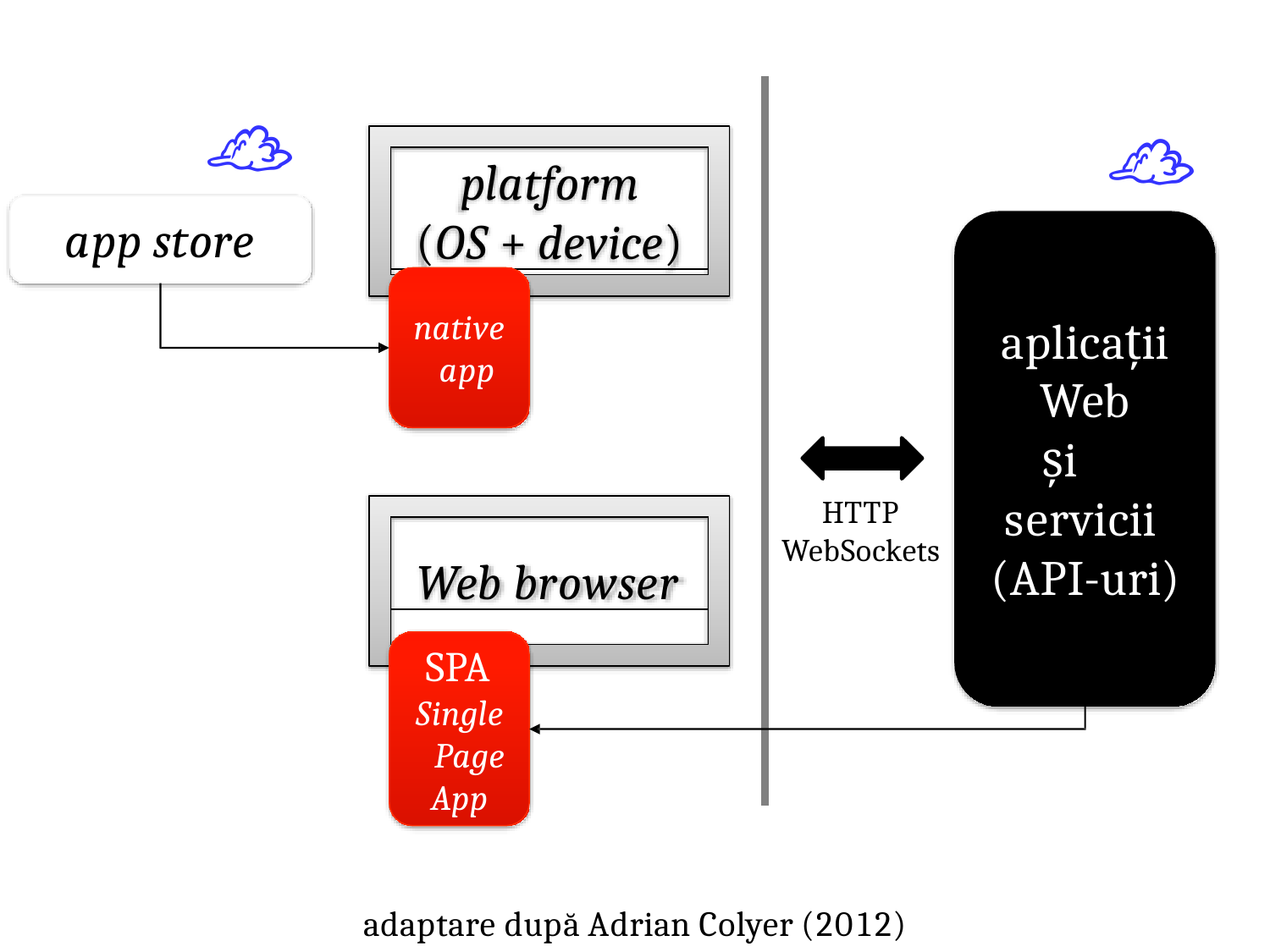

# ☁
app store
☁

platform
(OS + device)

native  app
aplicații
Web
și      servicii  (API-uri)

HTTP
WebSockets

Web browser
SPA
Single  Page  App
adaptare după Adrian Colyer (2012)